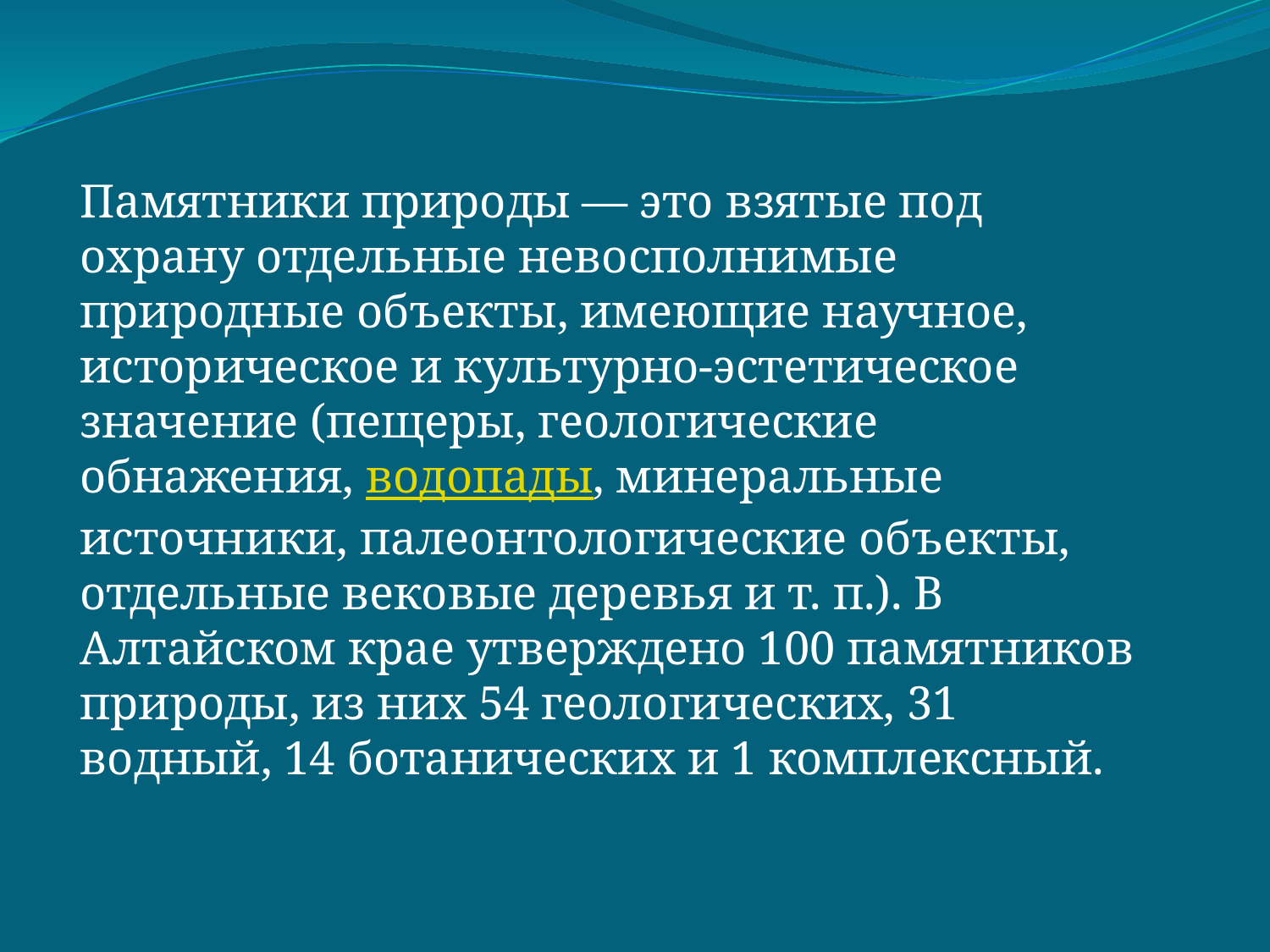

Памятники природы — это взятые под охрану отдельные невосполнимые природные объекты, имеющие научное, историческое и культурно-эстетическое значение (пещеры, геологические обнажения, водопады, минеральные источники, палеонтологические объекты, отдельные вековые деревья и т. п.). В Алтайском крае утверждено 100 памятников природы, из них 54 геологических, 31 водный, 14 ботанических и 1 комплексный.

#